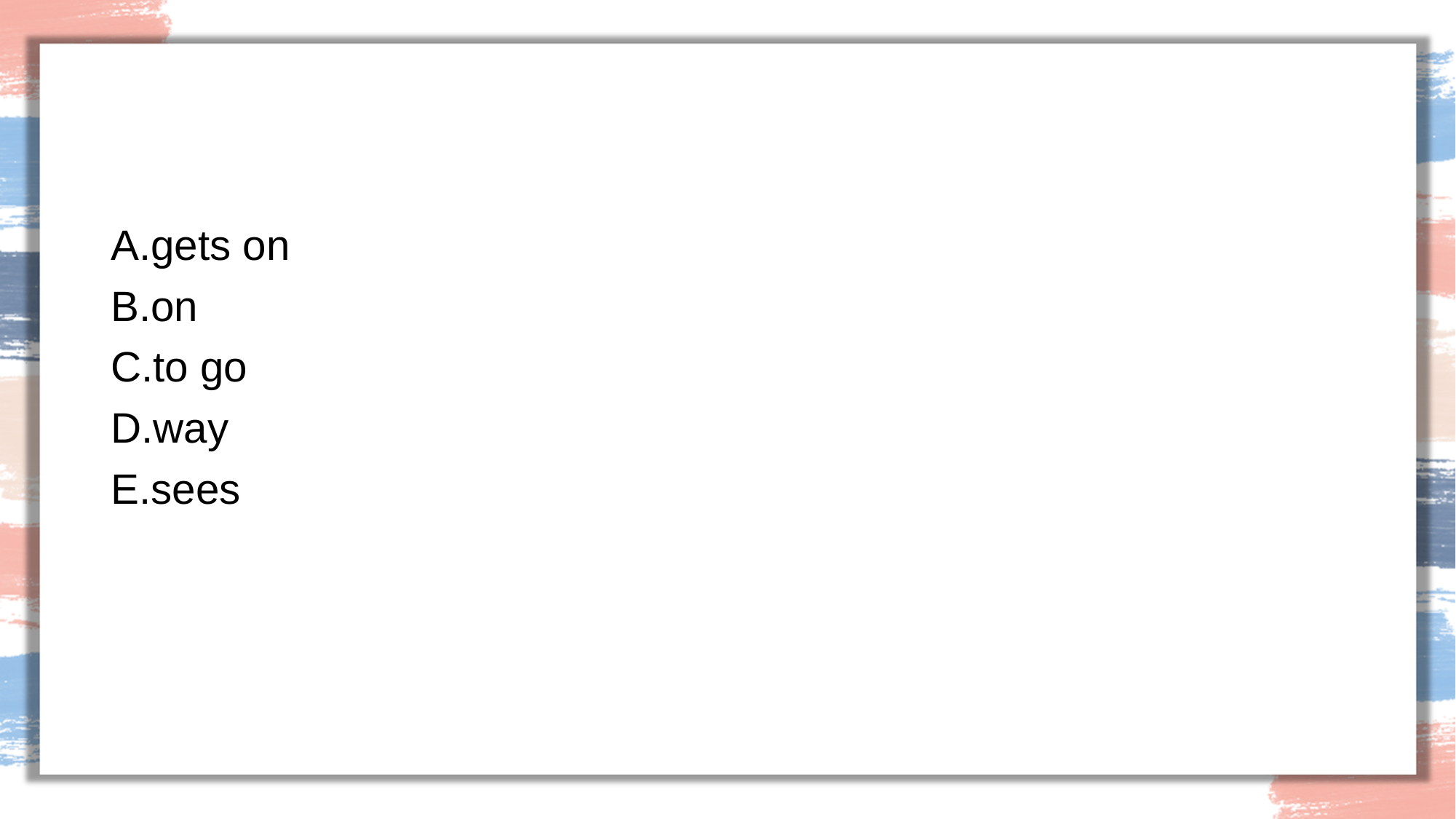

#
A.gets on
B.on
C.to go
D.way
E.sees